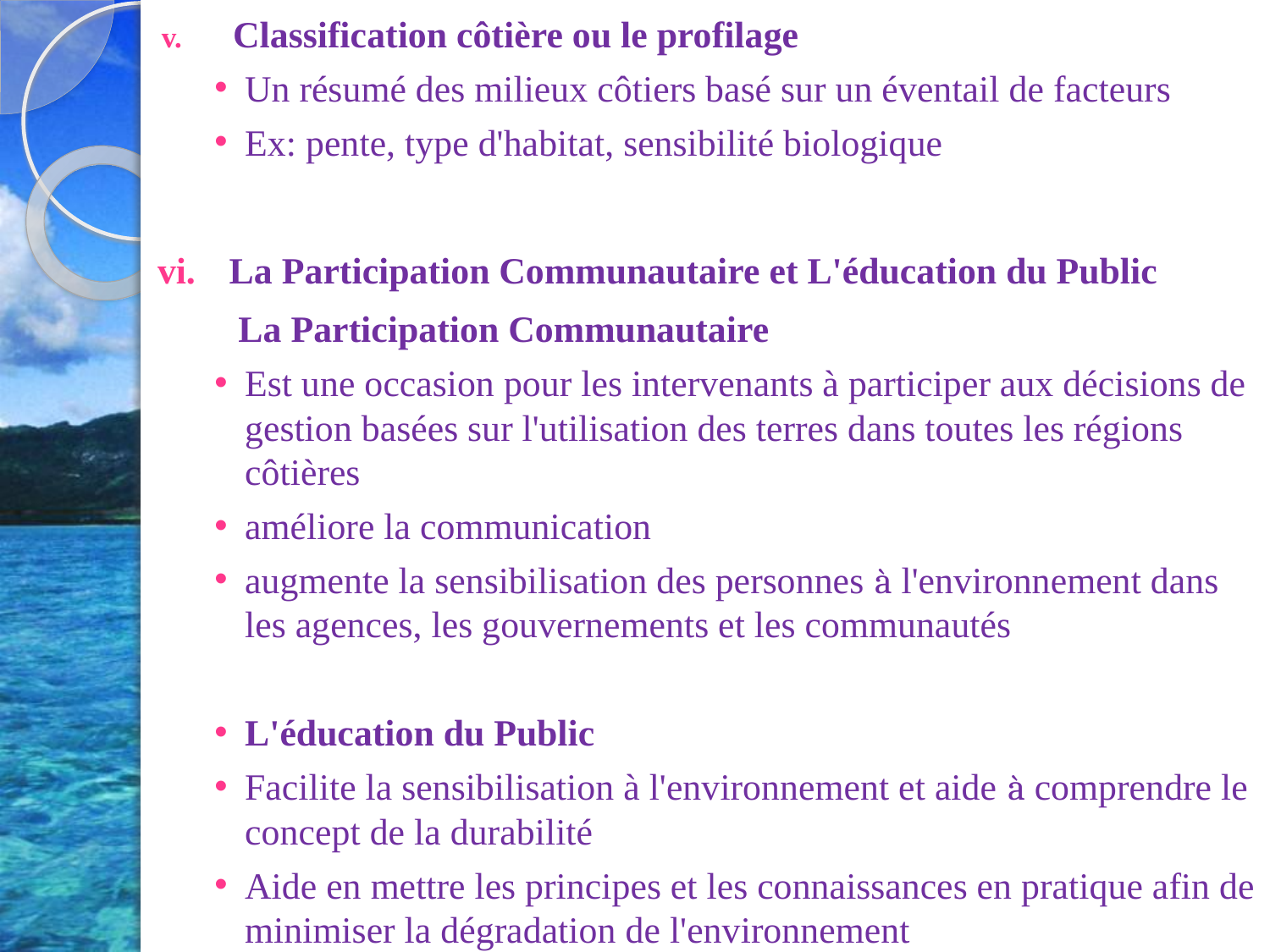

Classification côtière ou le profilage
Un résumé des milieux côtiers basé sur un éventail de facteurs
Ex: pente, type d'habitat, sensibilité biologique

La Participation Communautaire et L'éducation du Public
	 La Participation Communautaire
Est une occasion pour les intervenants à participer aux décisions de gestion basées sur l'utilisation des terres dans toutes les régions côtières
améliore la communication
augmente la sensibilisation des personnes à l'environnement dans les agences, les gouvernements et les communautés

L'éducation du Public
Facilite la sensibilisation à l'environnement et aide à comprendre le concept de la durabilité
Aide en mettre les principes et les connaissances en pratique afin de minimiser la dégradation de l'environnement